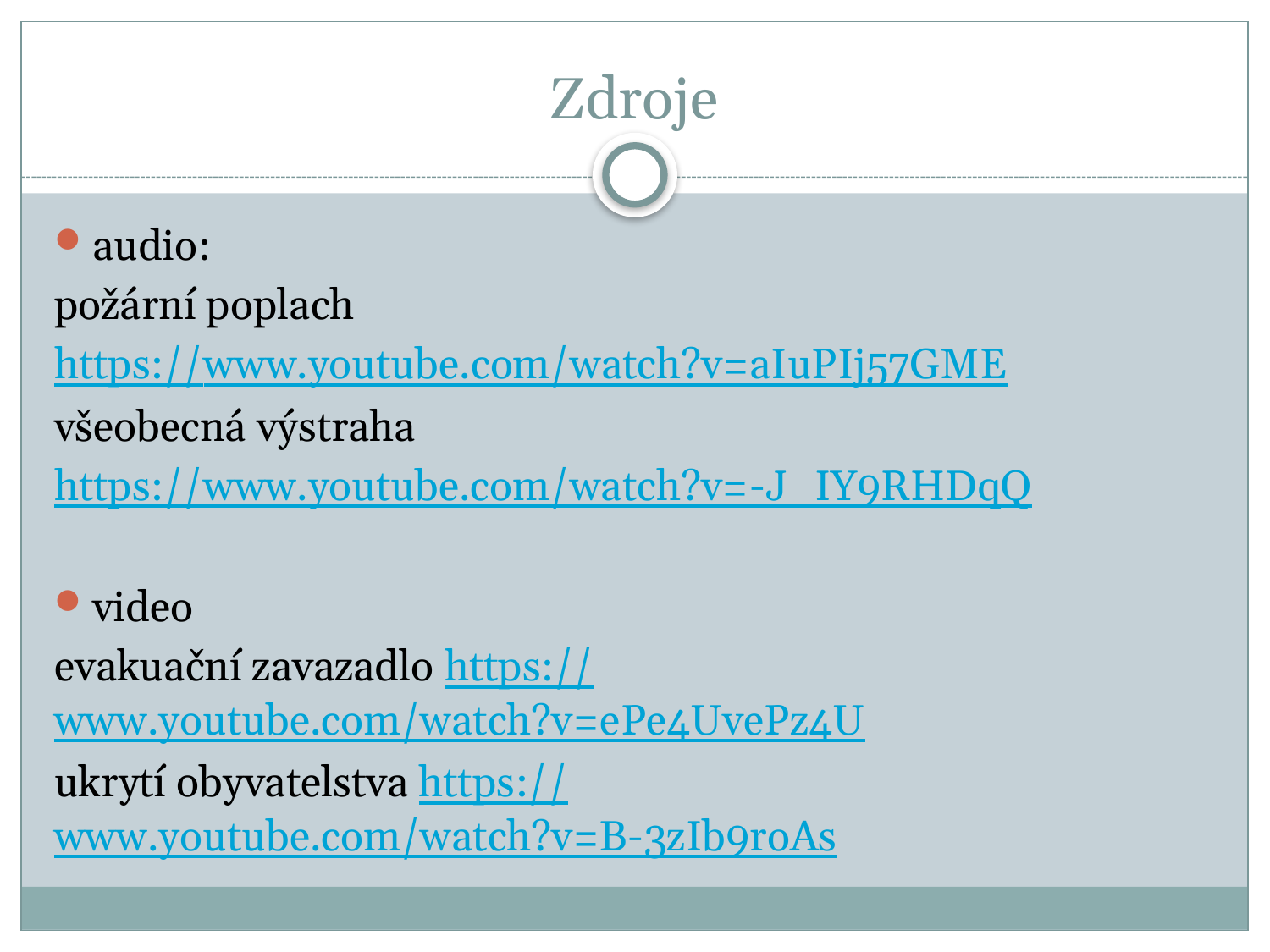

# Zdroje
audio:
požární poplach
https://www.youtube.com/watch?v=aIuPIj57GME
všeobecná výstraha
https://www.youtube.com/watch?v=-J_IY9RHDqQ

video
evakuační zavazadlo https://www.youtube.com/watch?v=ePe4UvePz4U
ukrytí obyvatelstva https://www.youtube.com/watch?v=B-3zIb9roAs